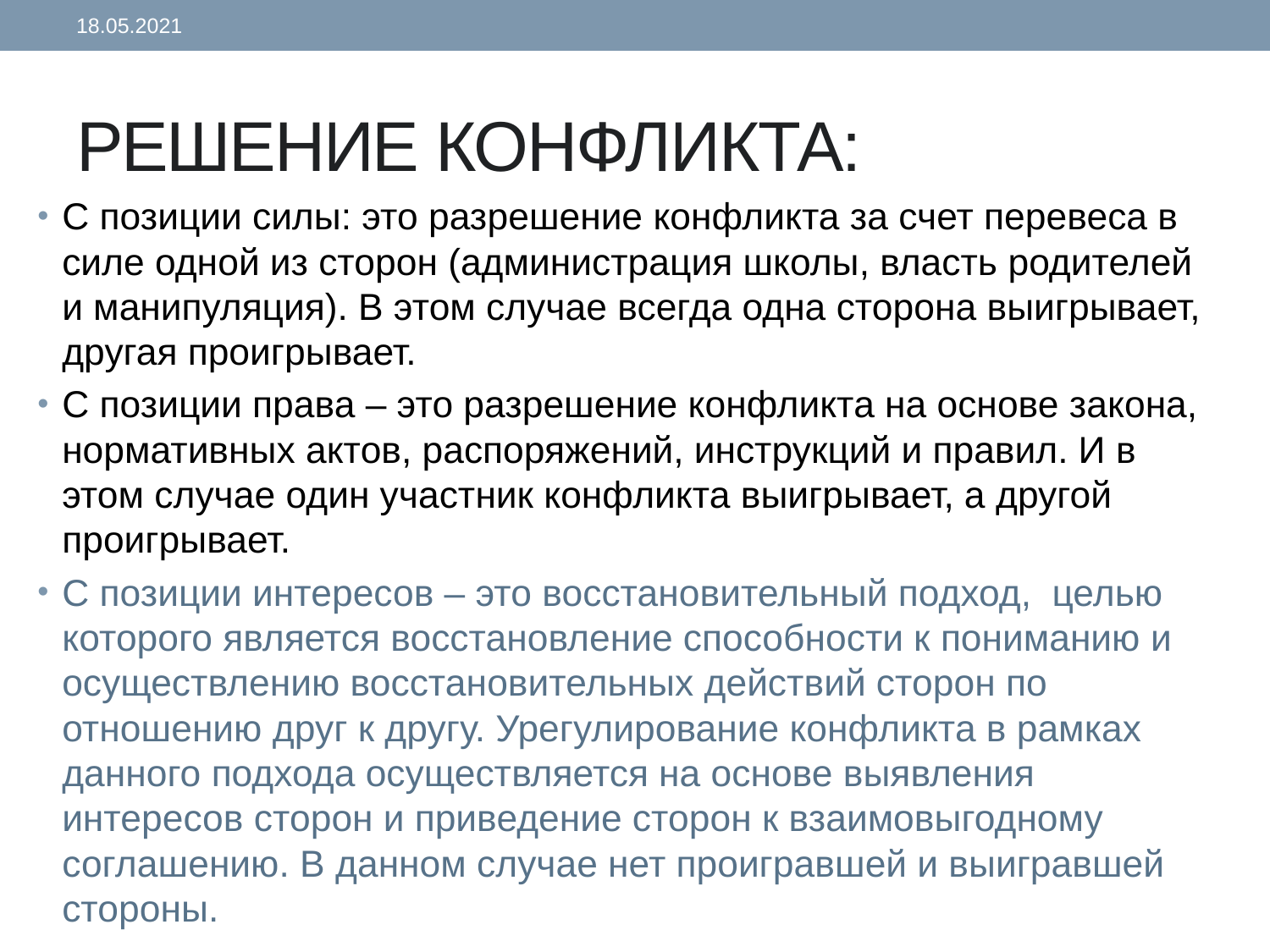

18.05.2021
# РЕШЕНИЕ КОНФЛИКТА:
С позиции силы: это разрешение конфликта за счет перевеса в силе одной из сторон (администрация школы, власть родителей и манипуляция). В этом случае всегда одна сторона выигрывает, другая проигрывает.
С позиции права – это разрешение конфликта на основе закона, нормативных актов, распоряжений, инструкций и правил. И в этом случае один участник конфликта выигрывает, а другой проигрывает.
С позиции интересов – это восстановительный подход,  целью которого является восстановление способности к пониманию и  осуществлению восстановительных действий сторон по отношению друг к другу. Урегулирование конфликта в рамках данного подхода осуществляется на основе выявления интересов сторон и приведение сторон к взаимовыгодному соглашению. В данном случае нет проигравшей и выигравшей стороны.